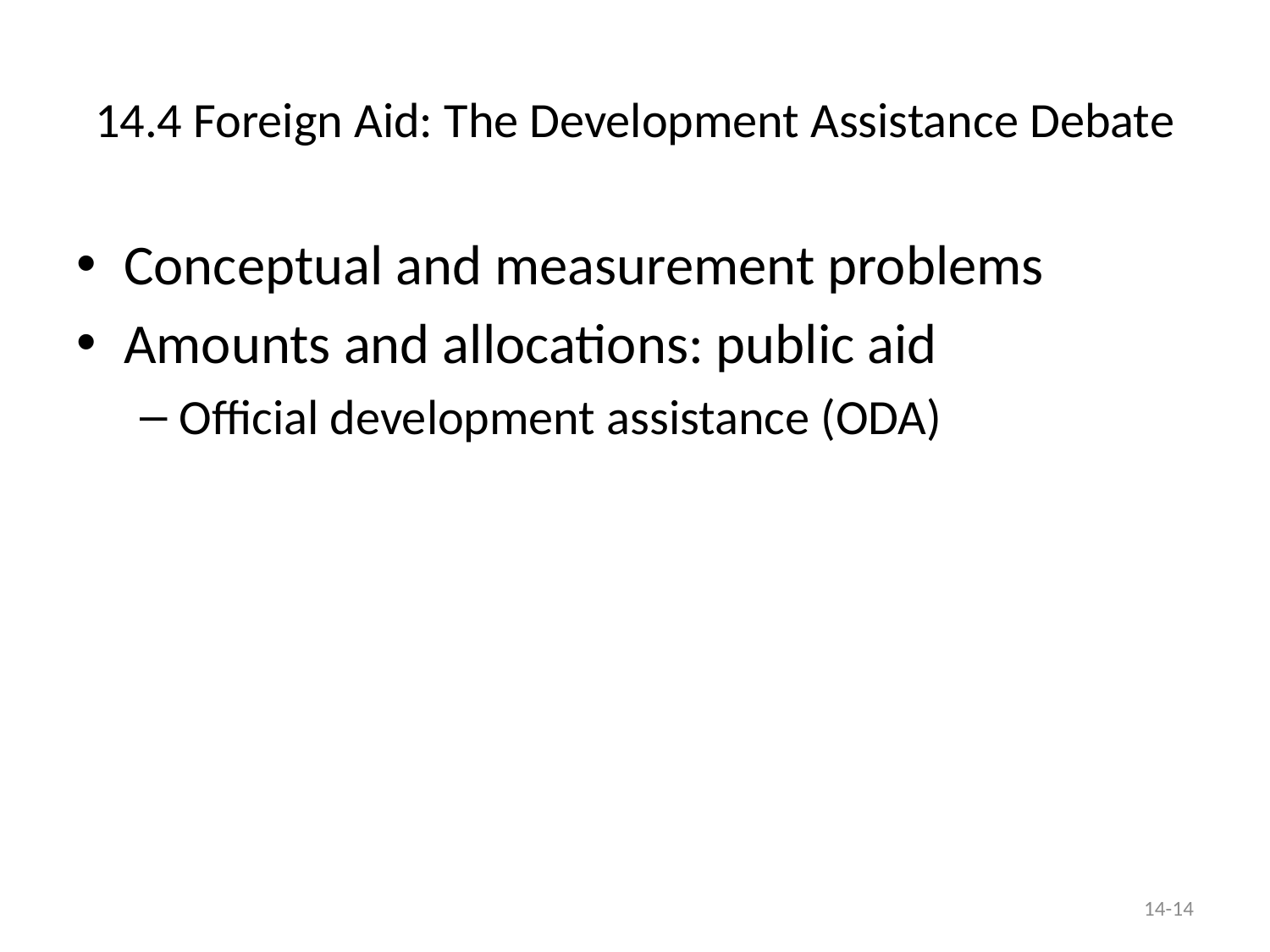

# 14.4 Foreign Aid: The Development Assistance Debate
Conceptual and measurement problems
Amounts and allocations: public aid
Official development assistance (ODA)
14-14